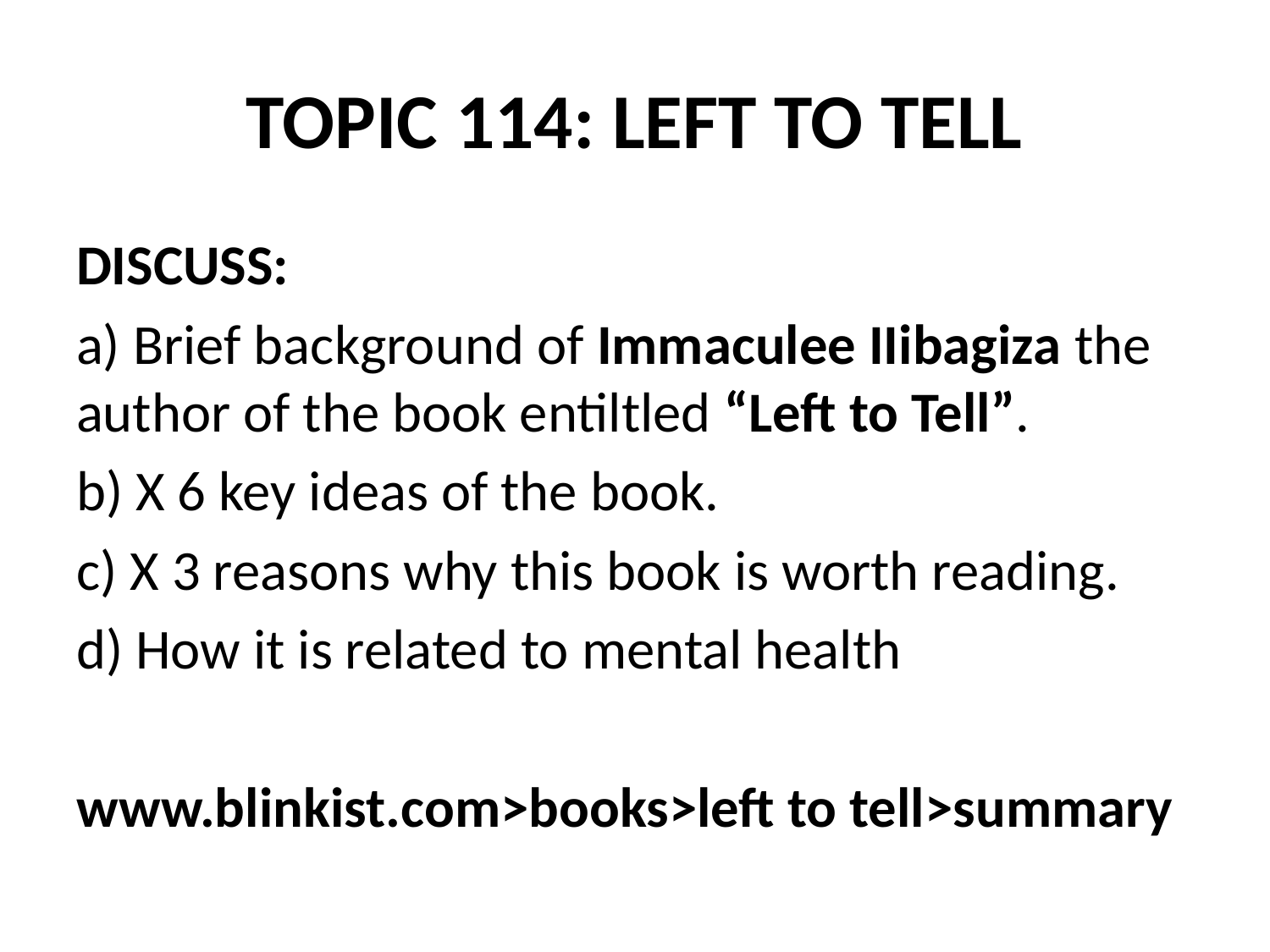

# TOPIC 114: LEFT TO TELL
DISCUSS:
a) Brief background of Immaculee IIibagiza the author of the book entiltled “Left to Tell”.
b) X 6 key ideas of the book.
c) X 3 reasons why this book is worth reading.
d) How it is related to mental health

www.blinkist.com>books>left to tell>summary